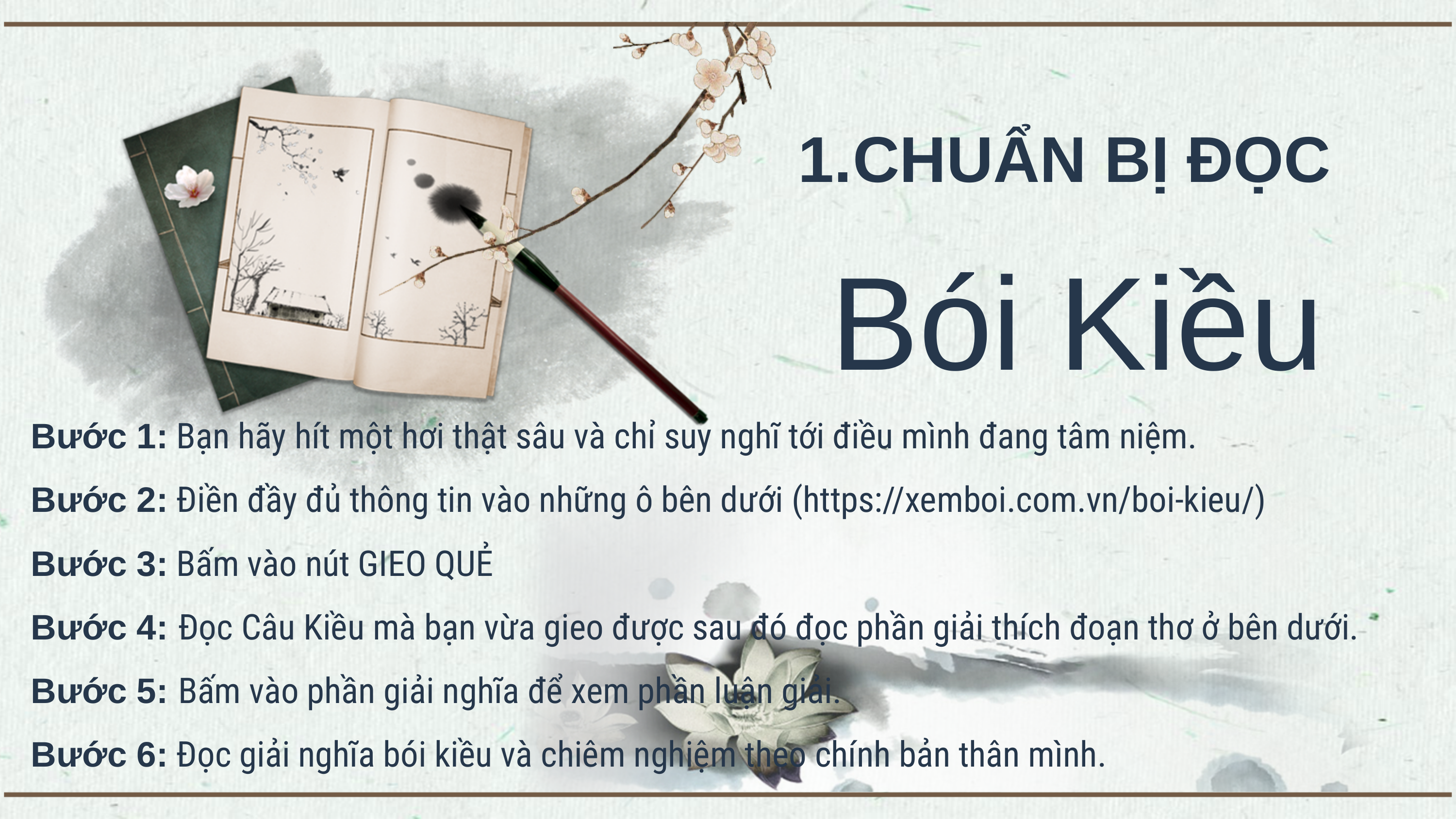

CHUẨN BỊ ĐỌC
Bói Kiều

Bước 1: Bạn hãy hít một hơi thật sâu và chỉ suy nghĩ tới điều mình đang tâm niệm.
Bước 2: Điền đầy đủ thông tin vào những ô bên dưới (https://xemboi.com.vn/boi-kieu/)
Bước 3: Bấm vào nút GIEO QUẺ
Bước 4: Đọc Câu Kiều mà bạn vừa gieo được sau đó đọc phần giải thích đoạn thơ ở bên dưới.
Bước 5: Bấm vào phần giải nghĩa để xem phần luận giải.
Bước 6: Đọc giải nghĩa bói kiều và chiêm nghiệm theo chính bản thân mình.